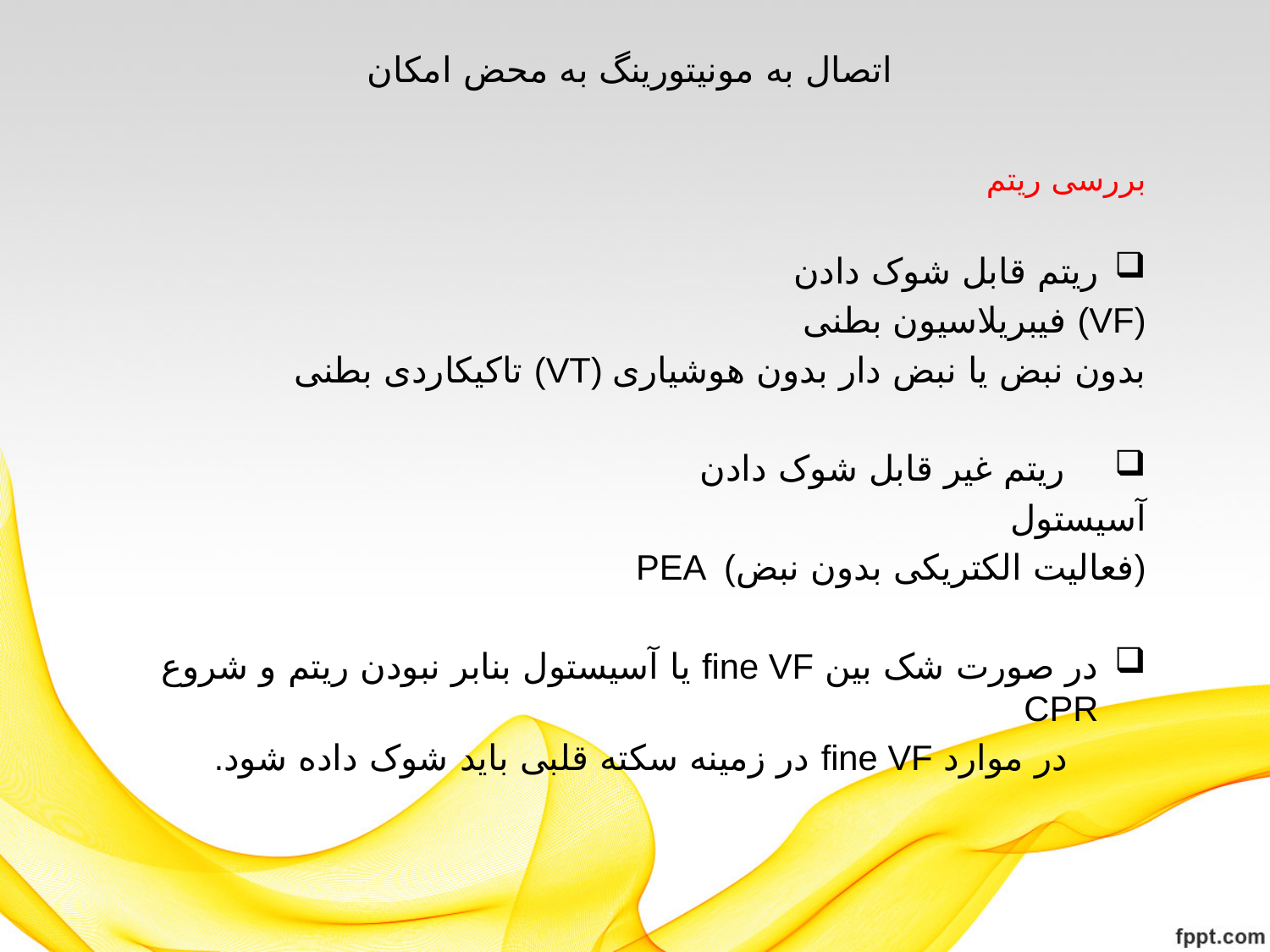

# اتصال به مونیتورینگ به محض امکان
بررسی ریتم

ریتم قابل شوک دادن
فیبریلاسیون بطنی (VF)
تاکیکاردی بطنی (VT) بدون نبض یا نبض دار بدون هوشیاری

   ریتم غیر قابل شوک دادن
آسیستول
PEA  (فعالیت الکتریکی بدون نبض)

در صورت شک بین fine VF یا آسیستول بنابر نبودن ریتم و شروع CPR
       در موارد fine VF در زمینه سکته قلبی باید شوک داده شود.